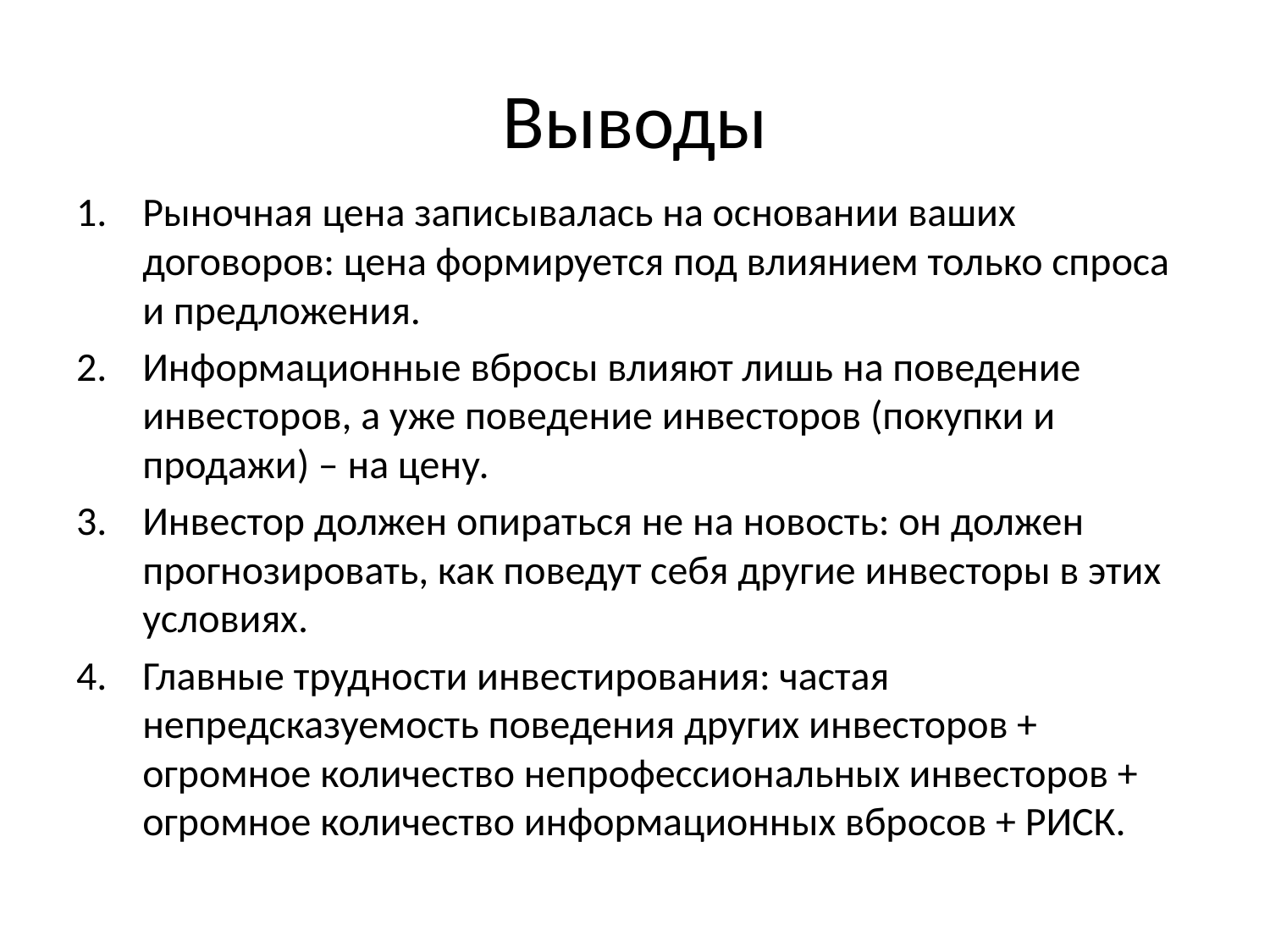

# Выводы
Рыночная цена записывалась на основании ваших договоров: цена формируется под влиянием только спроса и предложения.
Информационные вбросы влияют лишь на поведение инвесторов, а уже поведение инвесторов (покупки и продажи) – на цену.
Инвестор должен опираться не на новость: он должен прогнозировать, как поведут себя другие инвесторы в этих условиях.
Главные трудности инвестирования: частая непредсказуемость поведения других инвесторов + огромное количество непрофессиональных инвесторов + огромное количество информационных вбросов + РИСК.